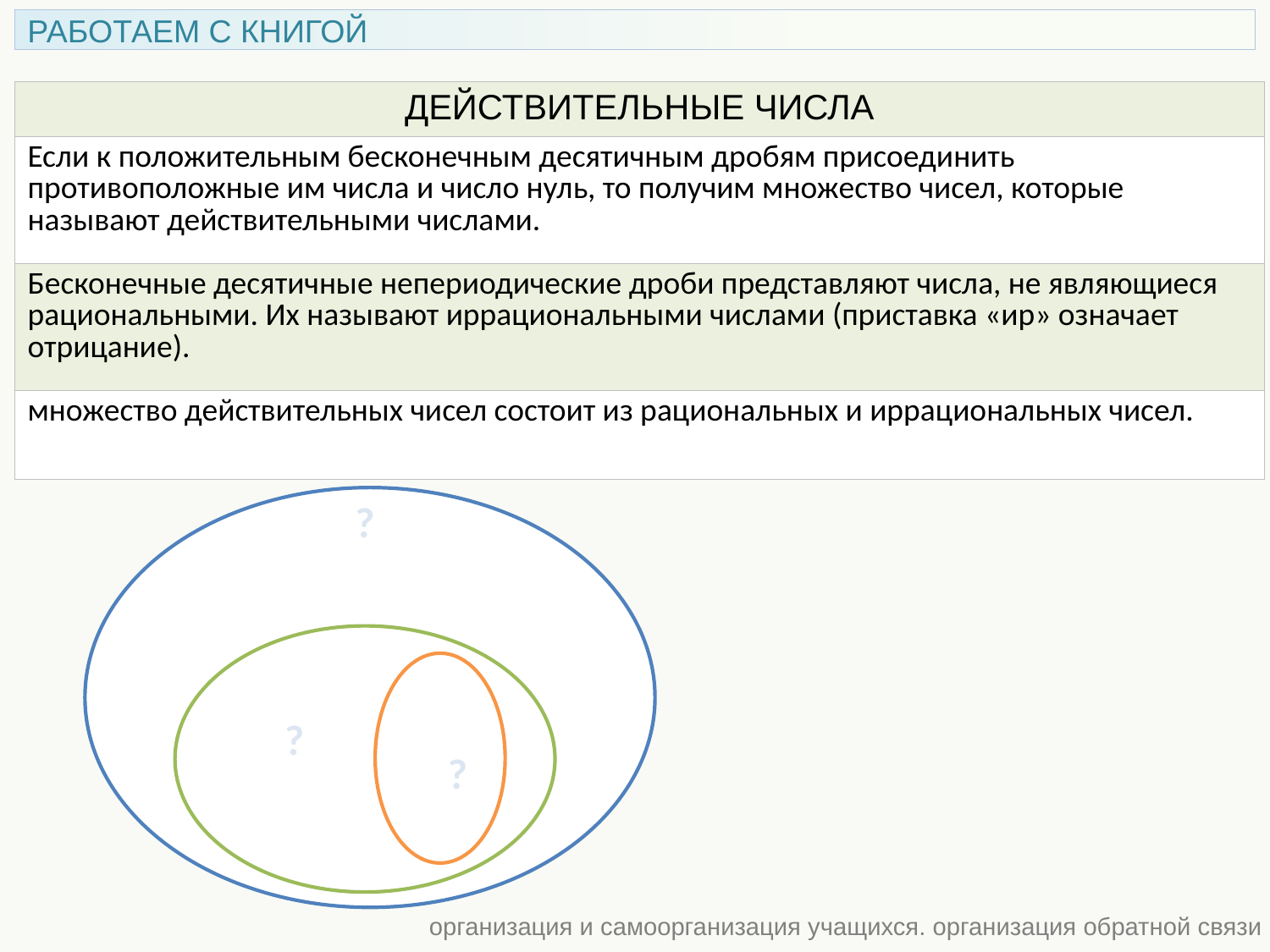

РАБОТАЕМ С КНИГОЙ
| ДЕЙСТВИТЕЛЬНЫЕ ЧИСЛА |
| --- |
| Если к положительным бесконечным десятичным дробям присоединить противоположные им числа и число нуль, то получим множество чисел, которые называют действительными числами. |
| Бесконечные десятичные непериодические дроби представляют числа, не являющиеся рациональными. Их называют иррациональными числами (приставка «ир» означает отрицание). |
| множество действительных чисел состоит из рациональных и иррациональных чисел. |

?

?
?
организация и самоорганизация учащихся. организация обратной связи